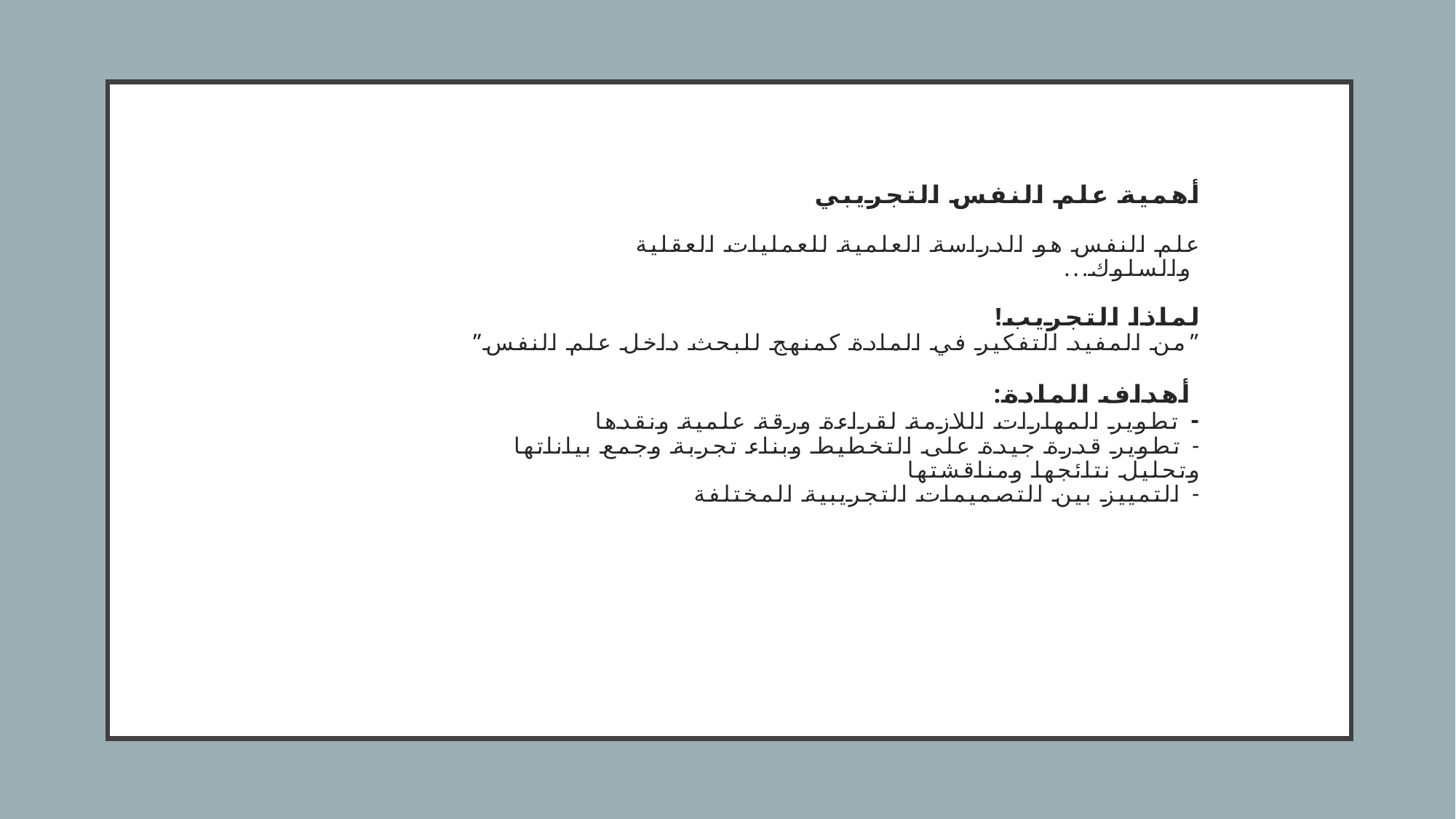

# أهمية علم النفس التجريبي علم النفس هو الدراسة العلمية للعمليات العقلية والسلوك... لماذا التجريب! ”من المفيد التفكير في المادة كمنهج للبحث داخل علم النفس” أهداف المادة: - تطوير المهارات اللازمة لقراءة ورقة علمية ونقدها - تطوير قدرة جيدة على التخطيط وبناء تجربة وجمع بياناتها وتحليل نتائجها ومناقشتها - التمييز بين التصميمات التجريبية المختلفة